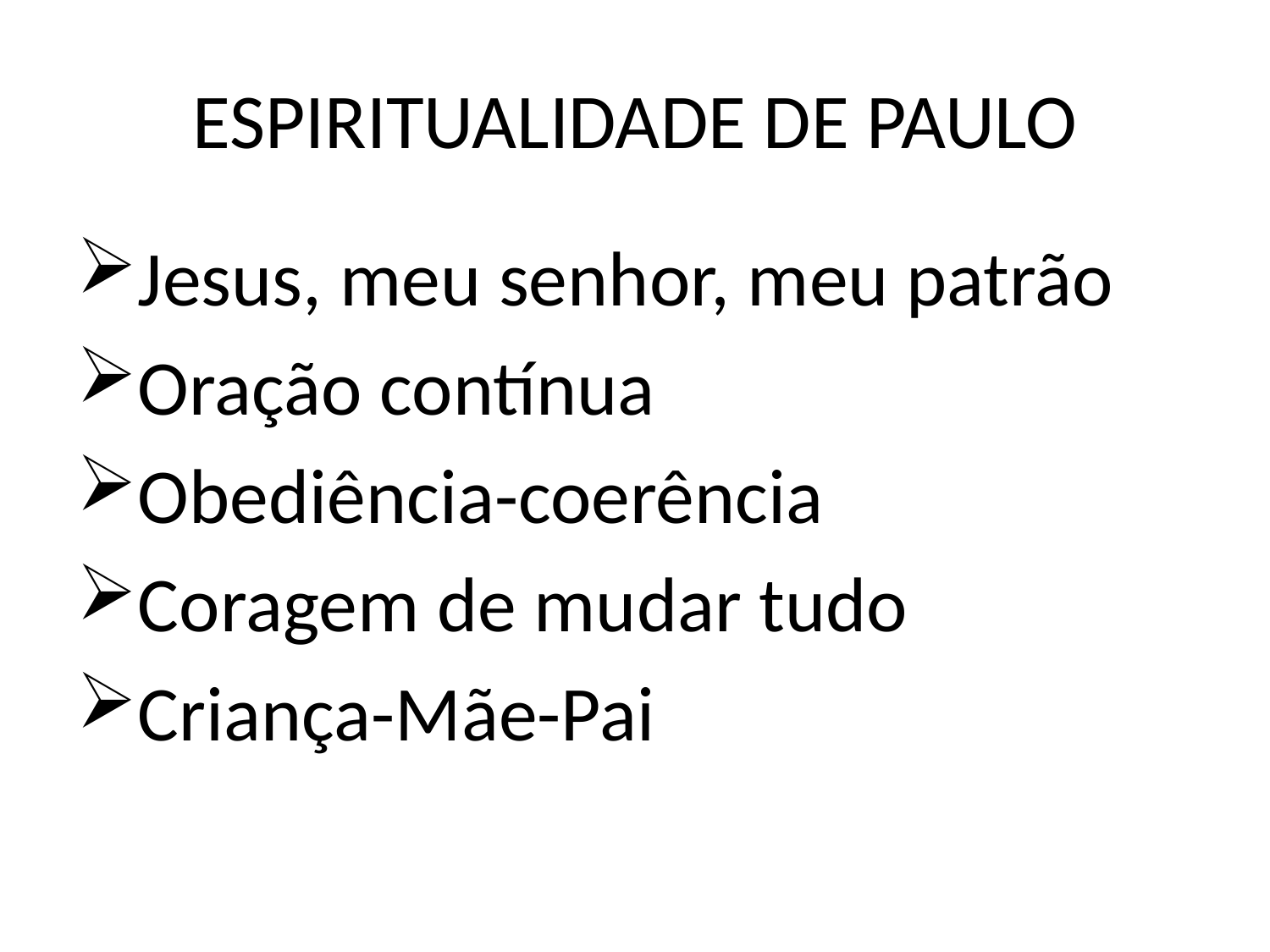

# ESPIRITUALIDADE DE PAULO
Jesus, meu senhor, meu patrão
Oração contínua
Obediência-coerência
Coragem de mudar tudo
Criança-Mãe-Pai